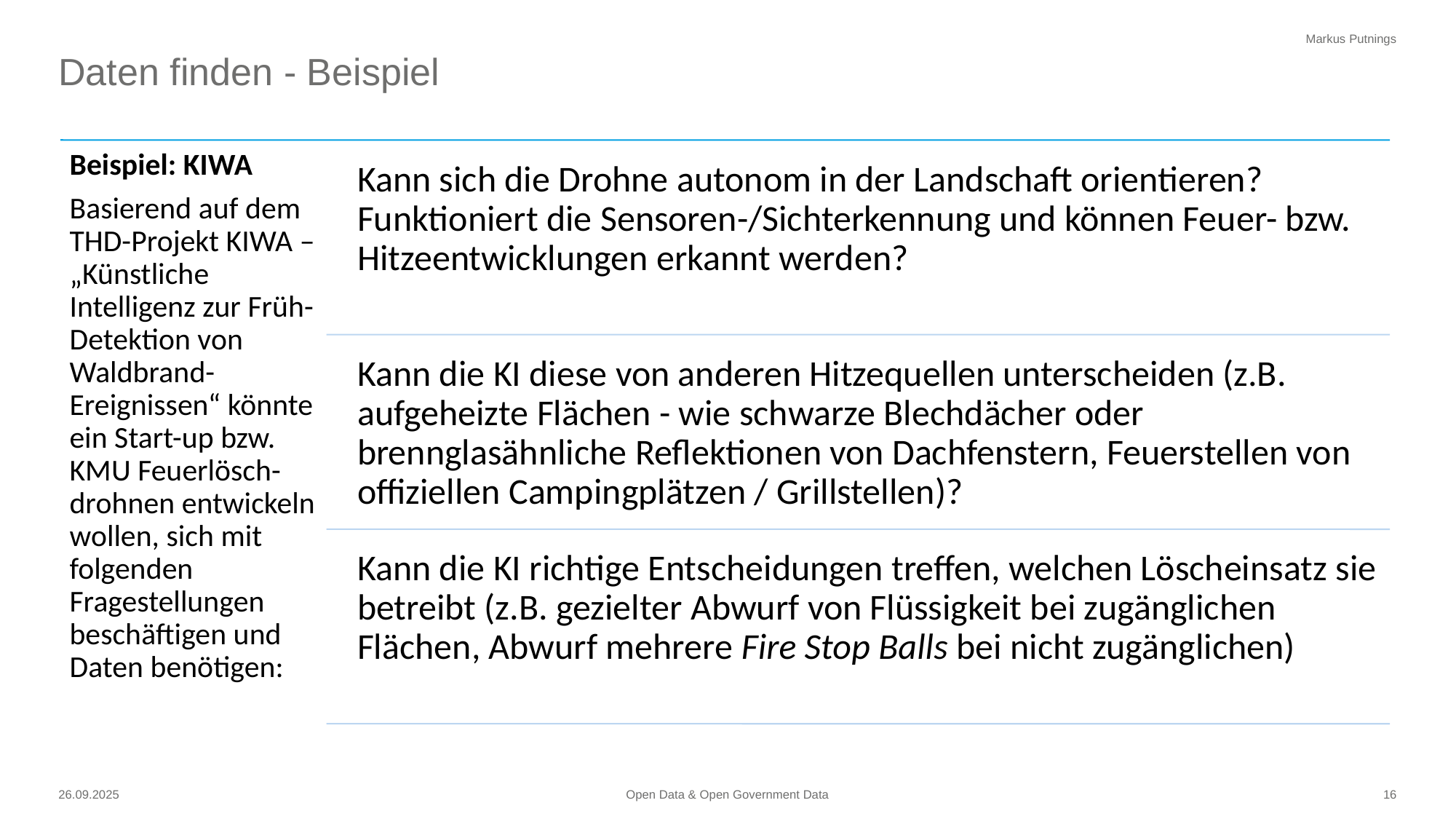

Markus Putnings
Daten finden - Beispiel
Beispiel: KIWA
Basierend auf dem THD-Projekt KIWA – „Künstliche Intelligenz zur Früh-Detektion von Waldbrand-Ereignissen“ könnte ein Start-up bzw. KMU Feuerlösch-drohnen entwickeln wollen, sich mit folgenden Fragestellungen beschäftigen und Daten benötigen:
Kann sich die Drohne autonom in der Landschaft orientieren? Funktioniert die Sensoren-/Sichterkennung und können Feuer- bzw. Hitzeentwicklungen erkannt werden?
Kann die KI diese von anderen Hitzequellen unterscheiden (z.B. aufgeheizte Flächen - wie schwarze Blechdächer oder brennglasähnliche Reflektionen von Dachfenstern, Feuerstellen von offiziellen Campingplätzen / Grillstellen)?
Kann die KI richtige Entscheidungen treffen, welchen Löscheinsatz sie betreibt (z.B. gezielter Abwurf von Flüssigkeit bei zugänglichen Flächen, Abwurf mehrere Fire Stop Balls bei nicht zugänglichen)

26.09.2025
Open Data & Open Government Data

16